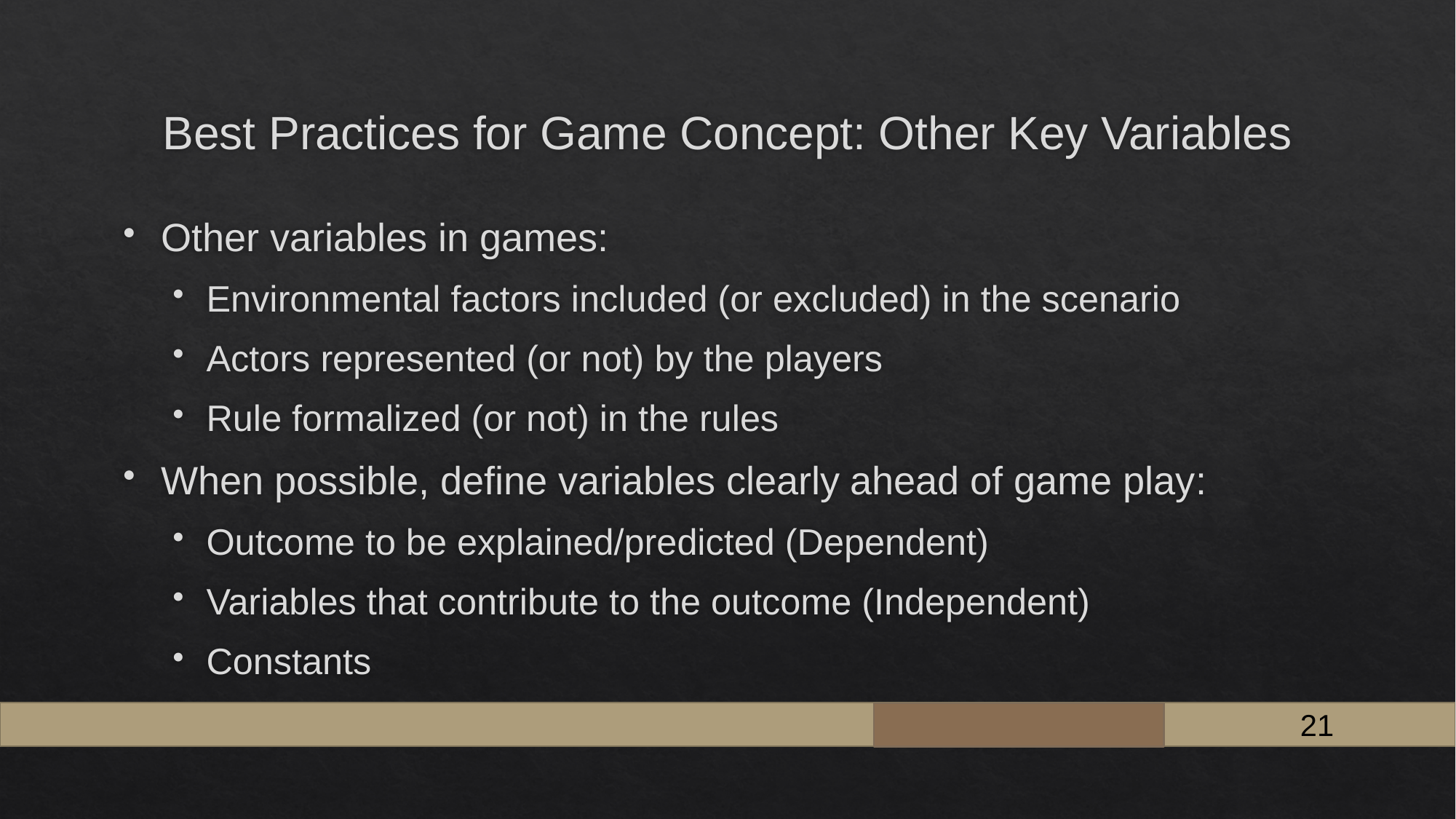

# Best Practices for Game Concept: Other Key Variables
Other variables in games:
Environmental factors included (or excluded) in the scenario
Actors represented (or not) by the players
Rule formalized (or not) in the rules
When possible, define variables clearly ahead of game play:
Outcome to be explained/predicted (Dependent)
Variables that contribute to the outcome (Independent)
Constants
21